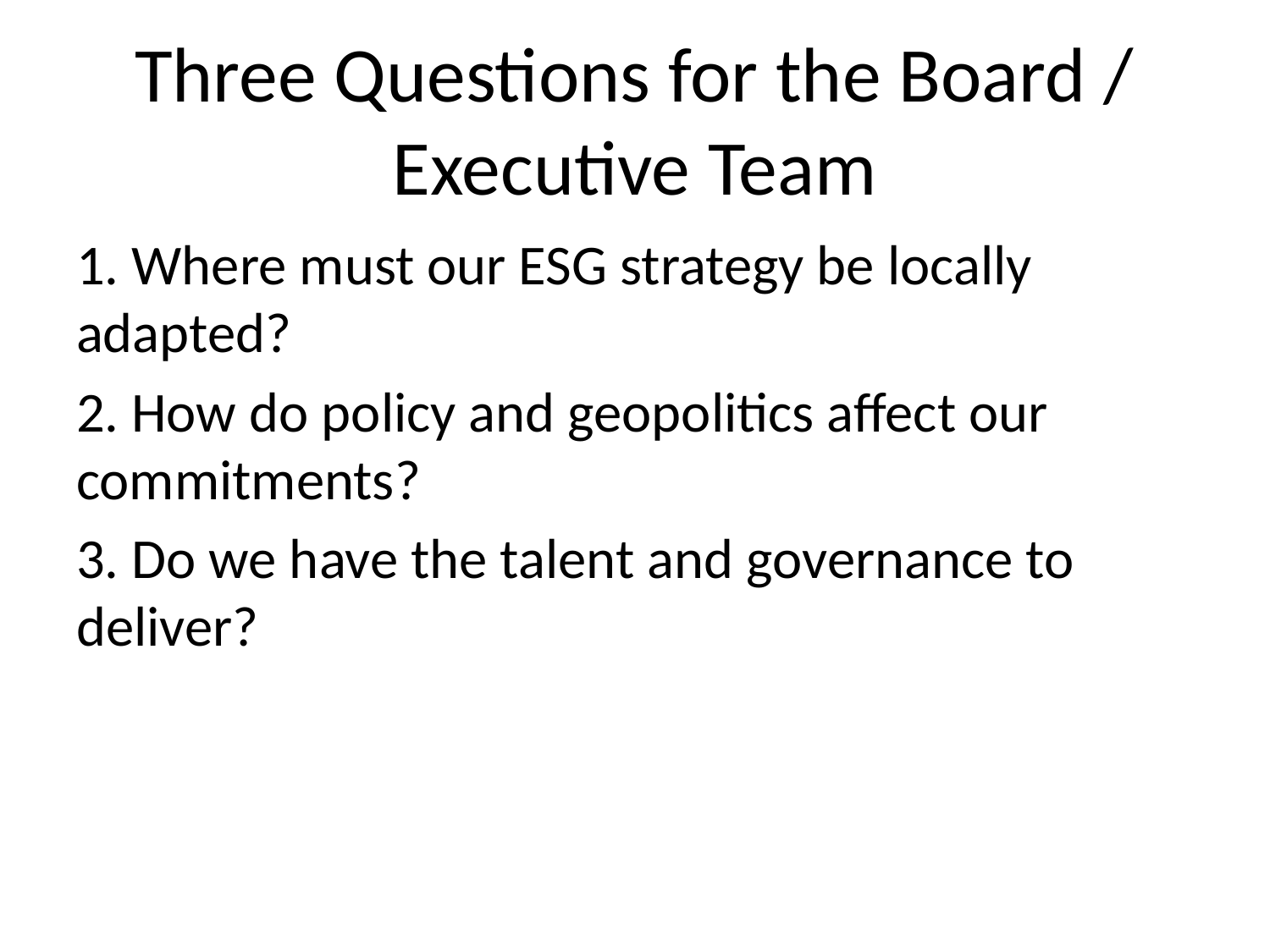

# Three Questions for the Board / Executive Team
1. Where must our ESG strategy be locally adapted?
2. How do policy and geopolitics affect our commitments?
3. Do we have the talent and governance to deliver?